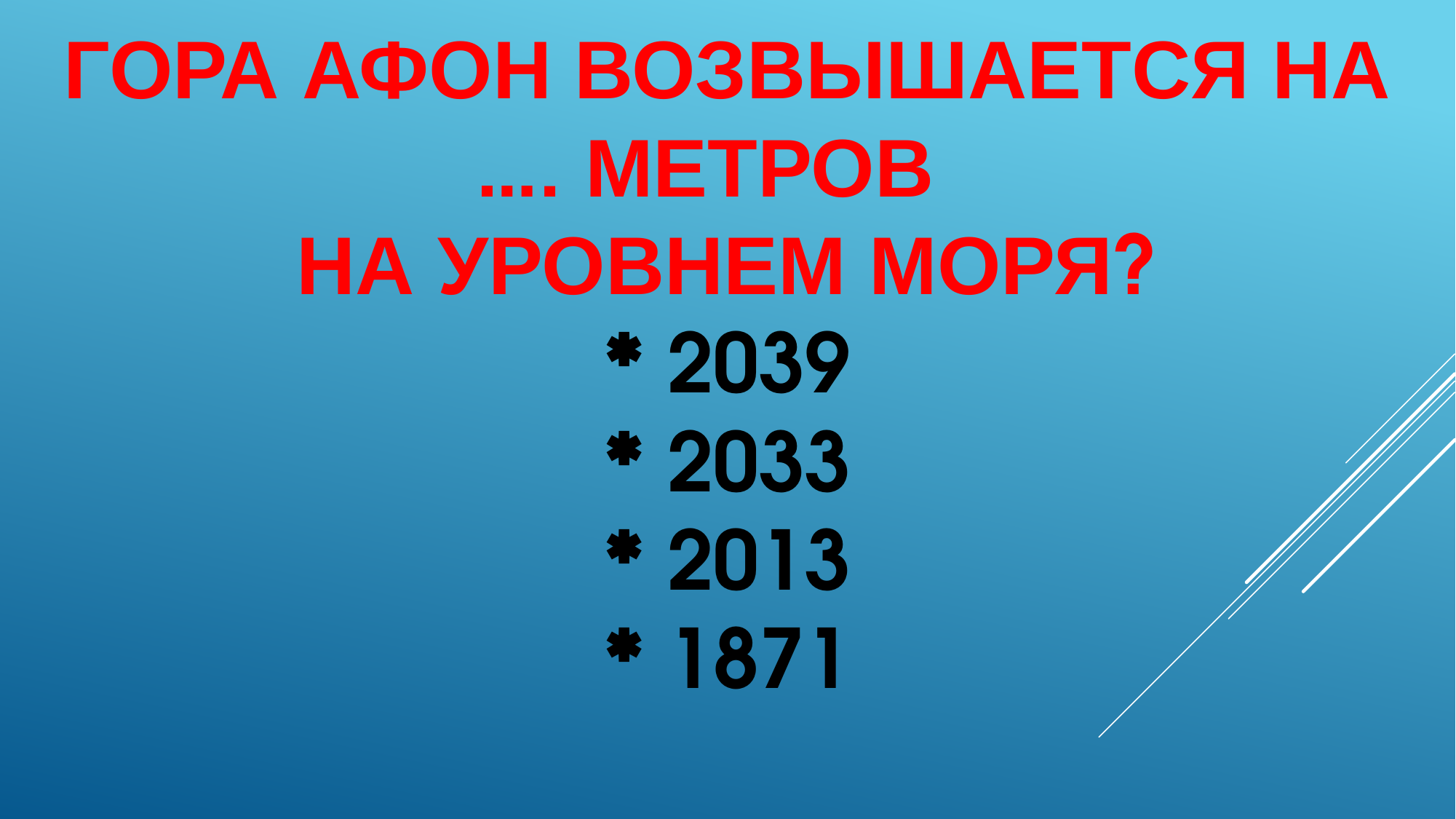

# Гора Афон возвышается на …. Метров на уровнем моря? * 2039 * 2033 * 2013 * 1871